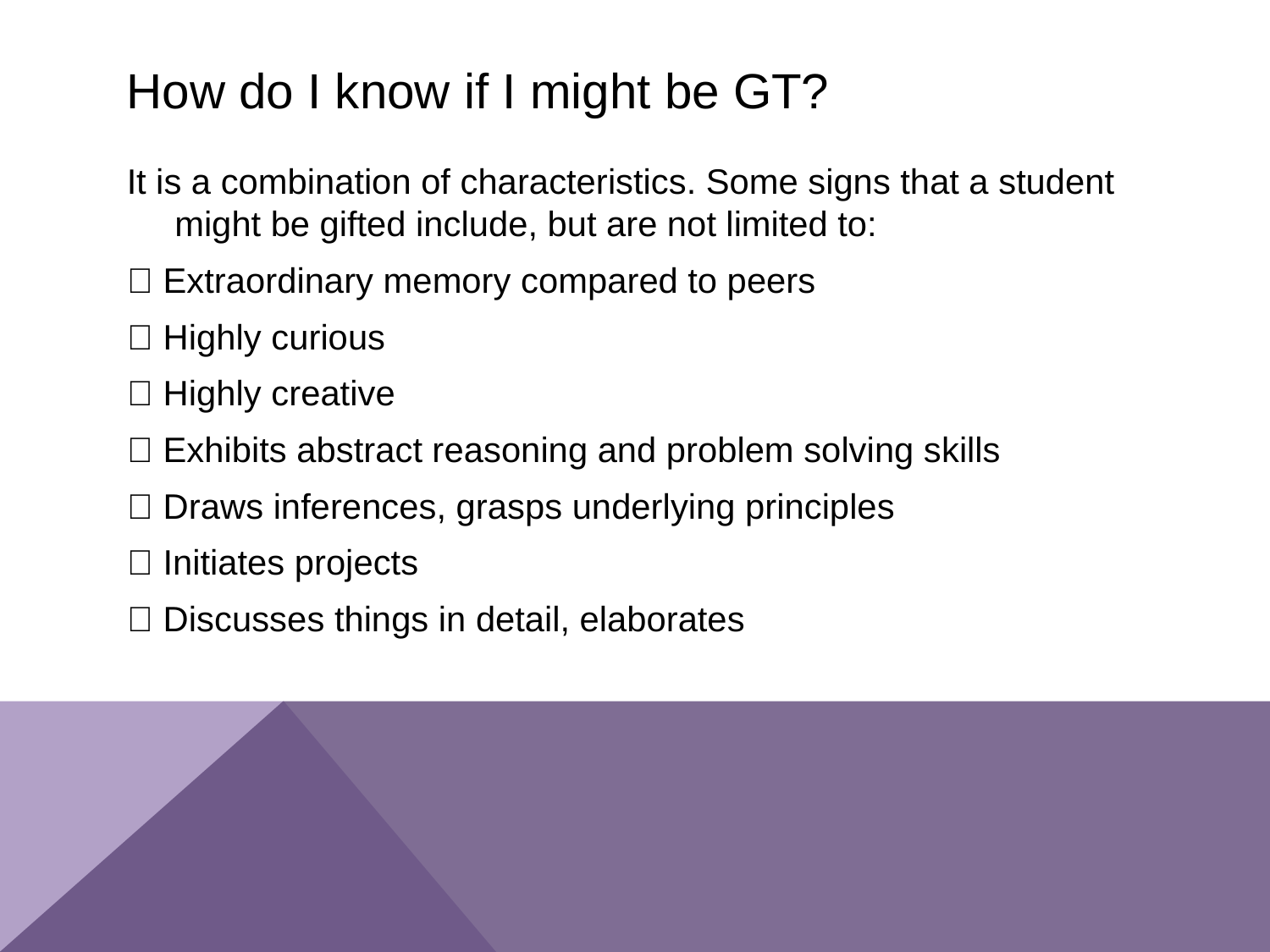

# How do I know if I might be GT?
It is a combination of characteristics. Some signs that a student might be gifted include, but are not limited to:
􀂾 Extraordinary memory compared to peers
􀂾 Highly curious
􀂾 Highly creative
􀂾 Exhibits abstract reasoning and problem solving skills
􀂾 Draws inferences, grasps underlying principles
􀂾 Initiates projects
􀂾 Discusses things in detail, elaborates